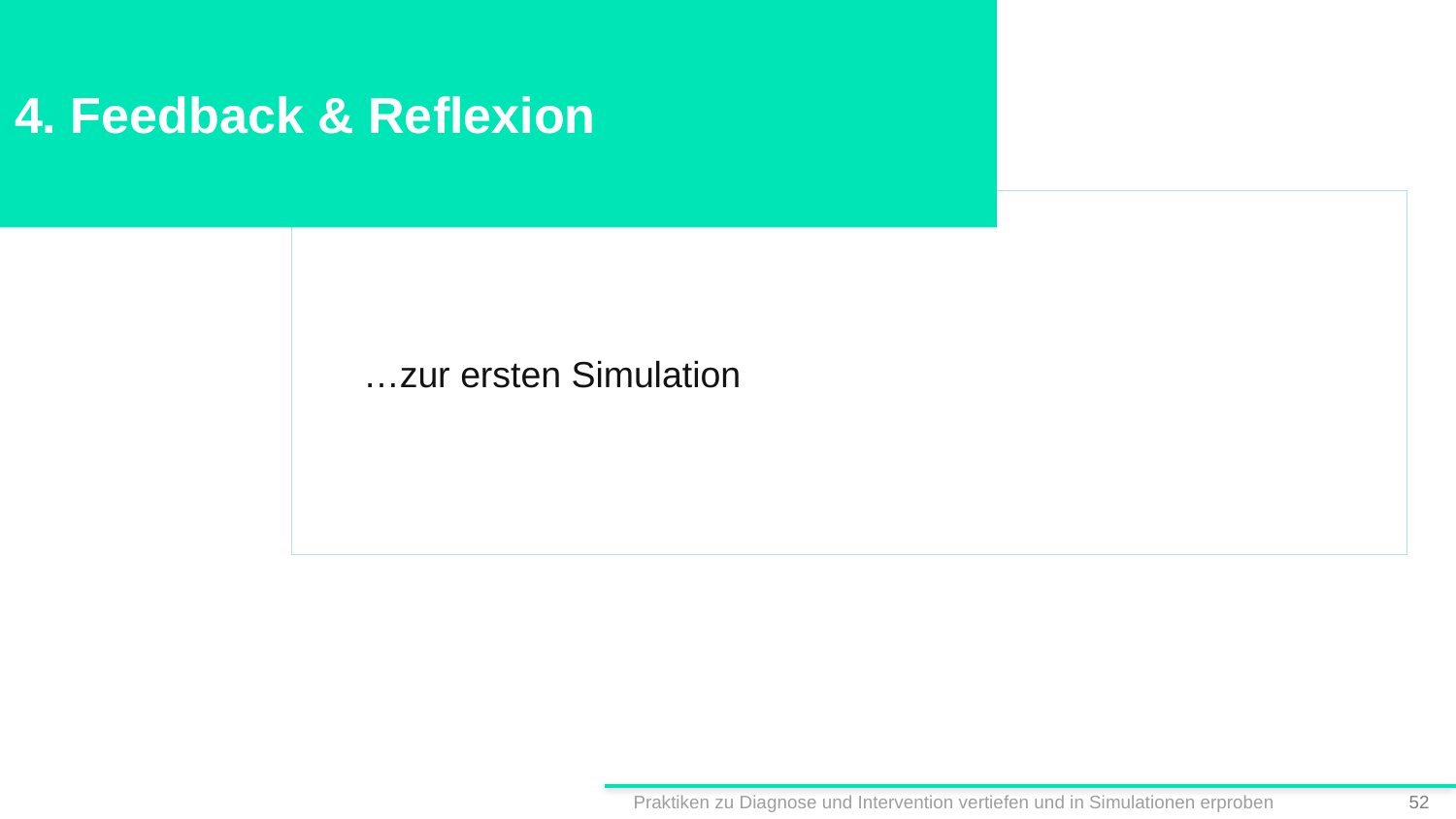

# 4. Feedback & Reflexion
…zur ersten Simulation
Praktiken zu Diagnose und Intervention vertiefen und in Simulationen erproben
52